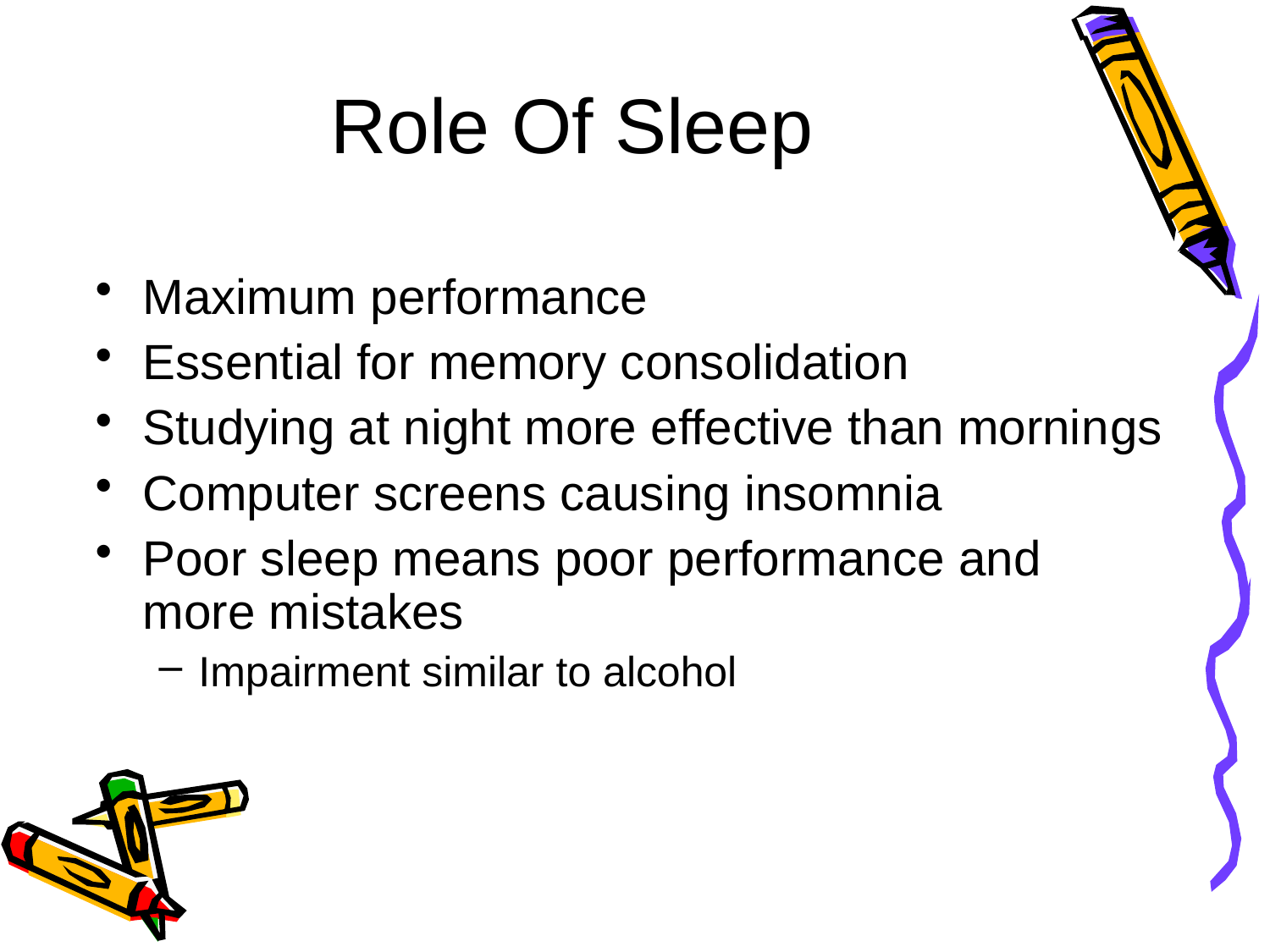

# Role Of Sleep
Maximum performance
Essential for memory consolidation
Studying at night more effective than mornings
Computer screens causing insomnia
Poor sleep means poor performance and more mistakes
Impairment similar to alcohol